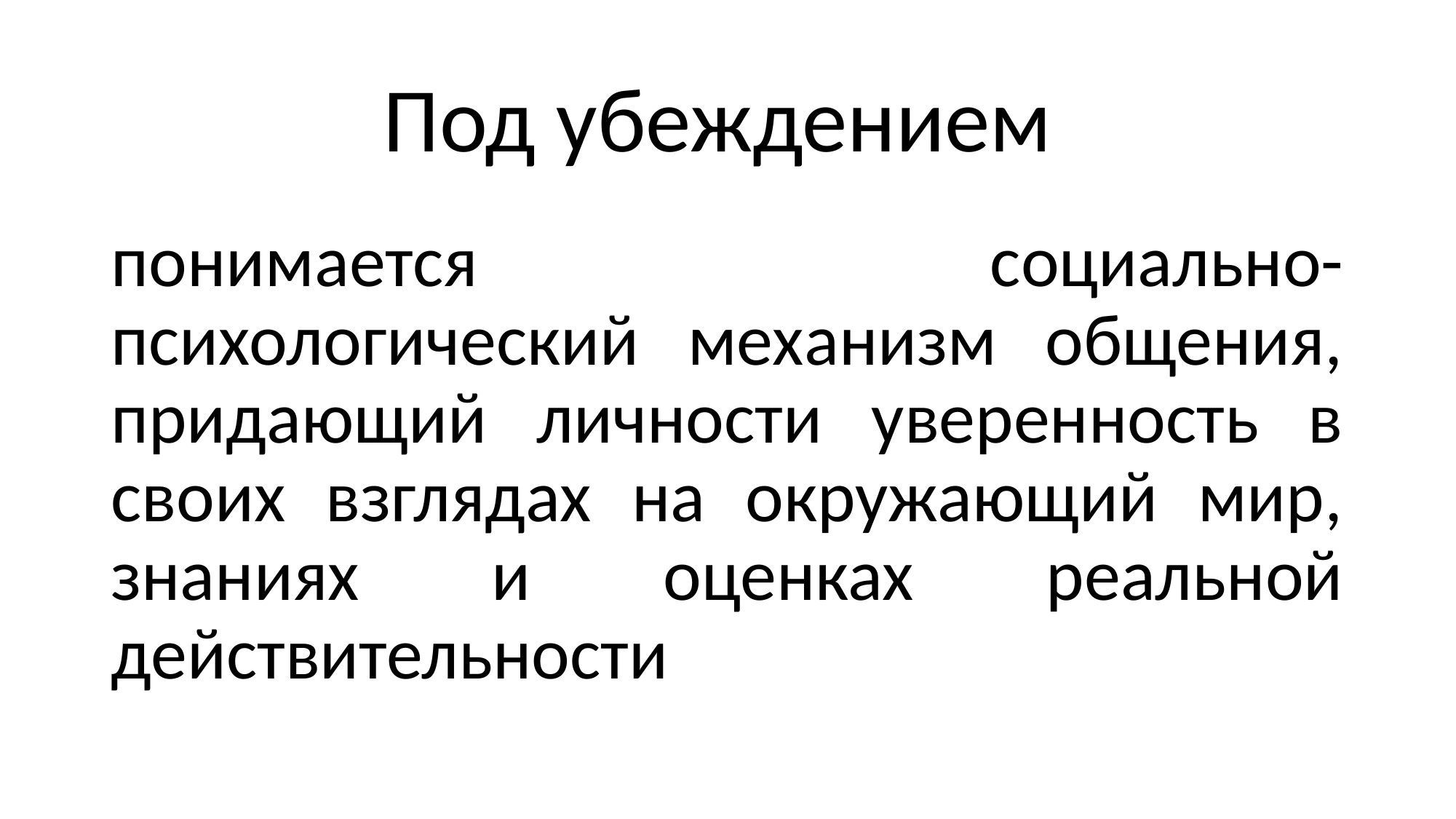

# Под убеждением
понимается социально-психологический механизм общения, придающий личности уверенность в своих взглядах на окружающий мир, знаниях и оценках реальной действительности